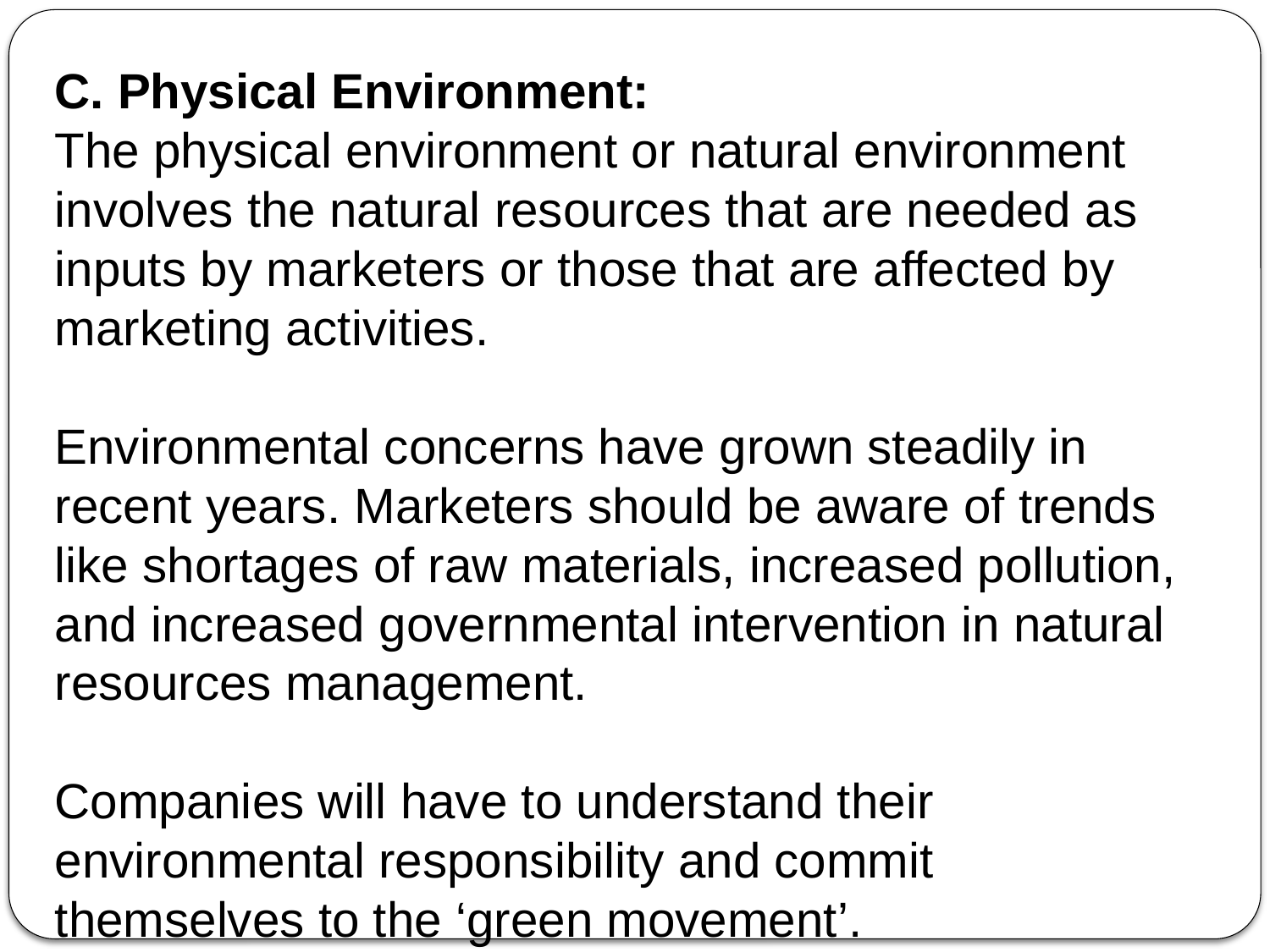

C. Physical Environment:
The physical environment or natural environment involves the natural resources that are needed as inputs by marketers or those that are affected by marketing activities.

Environmental concerns have grown steadily in recent years. Marketers should be aware of trends like shortages of raw materials, increased pollution, and increased governmental intervention in natural resources management.

Companies will have to understand their environmental responsibility and commit themselves to the ‘green movement’.